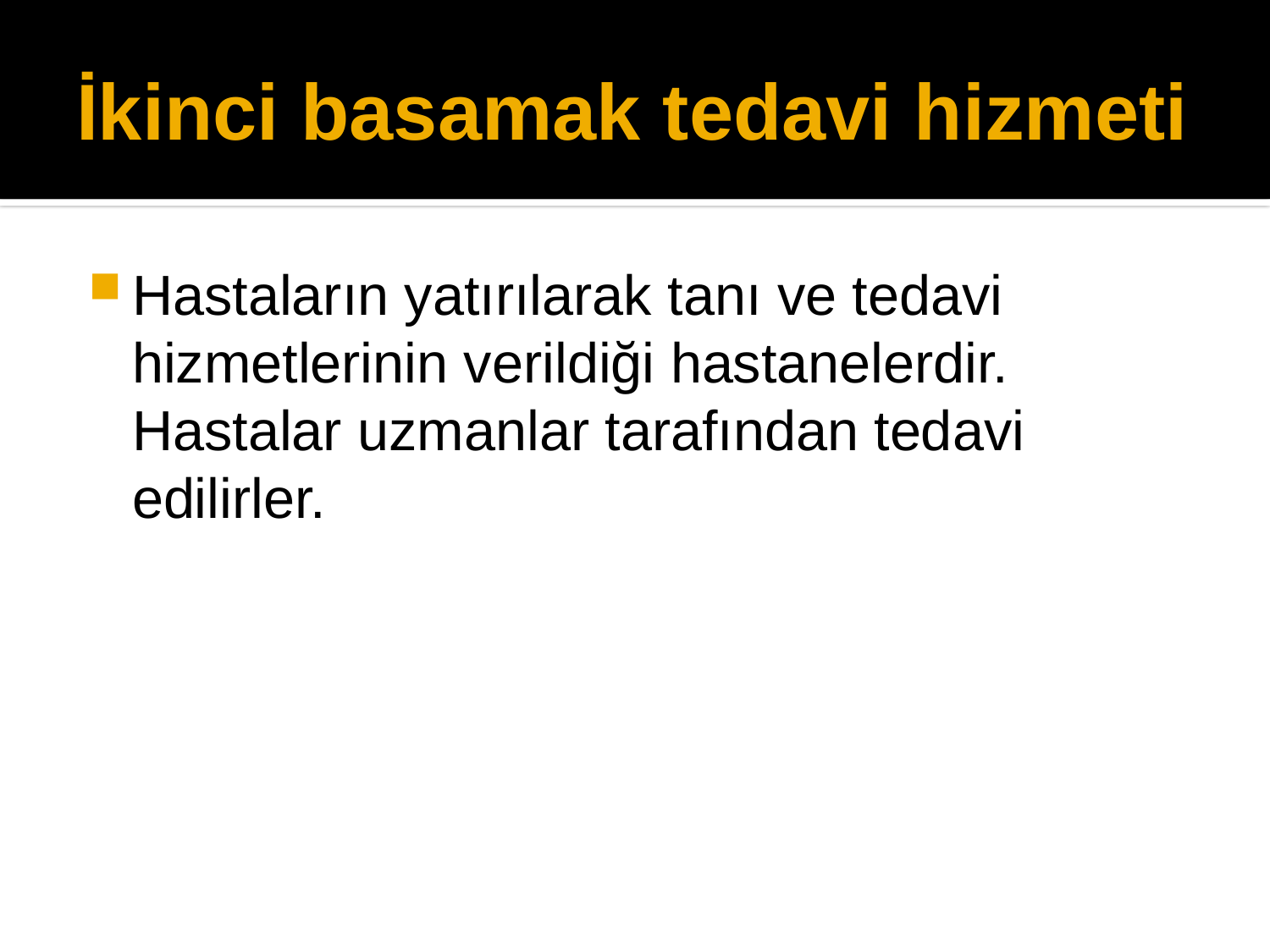

# İkinci basamak tedavi hizmeti
Hastaların yatırılarak tanı ve tedavi hizmetlerinin verildiği hastanelerdir. Hastalar uzmanlar tarafından tedavi edilirler.